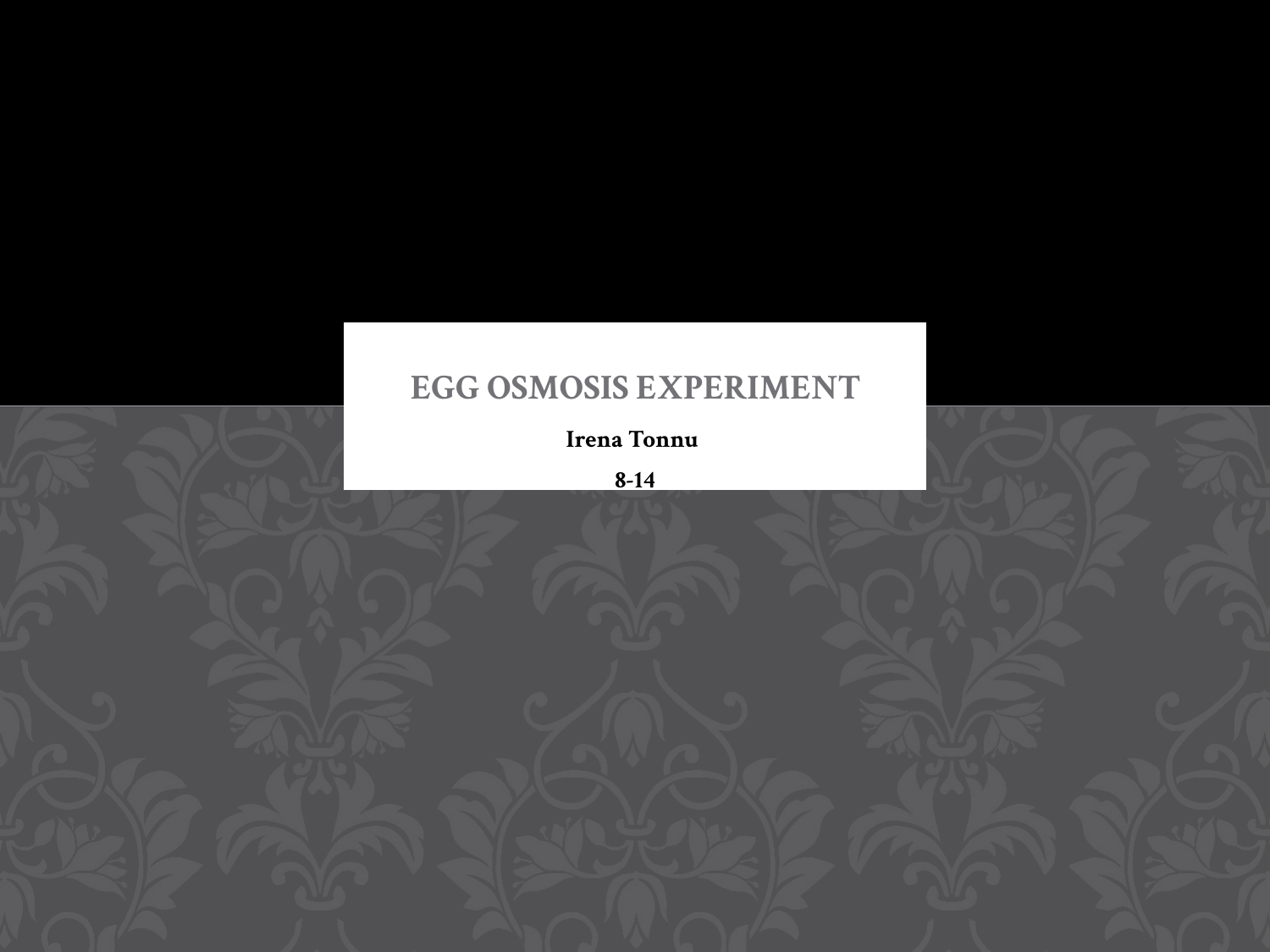

# Egg Osmosis Experiment
Irena Tonnu
8-14